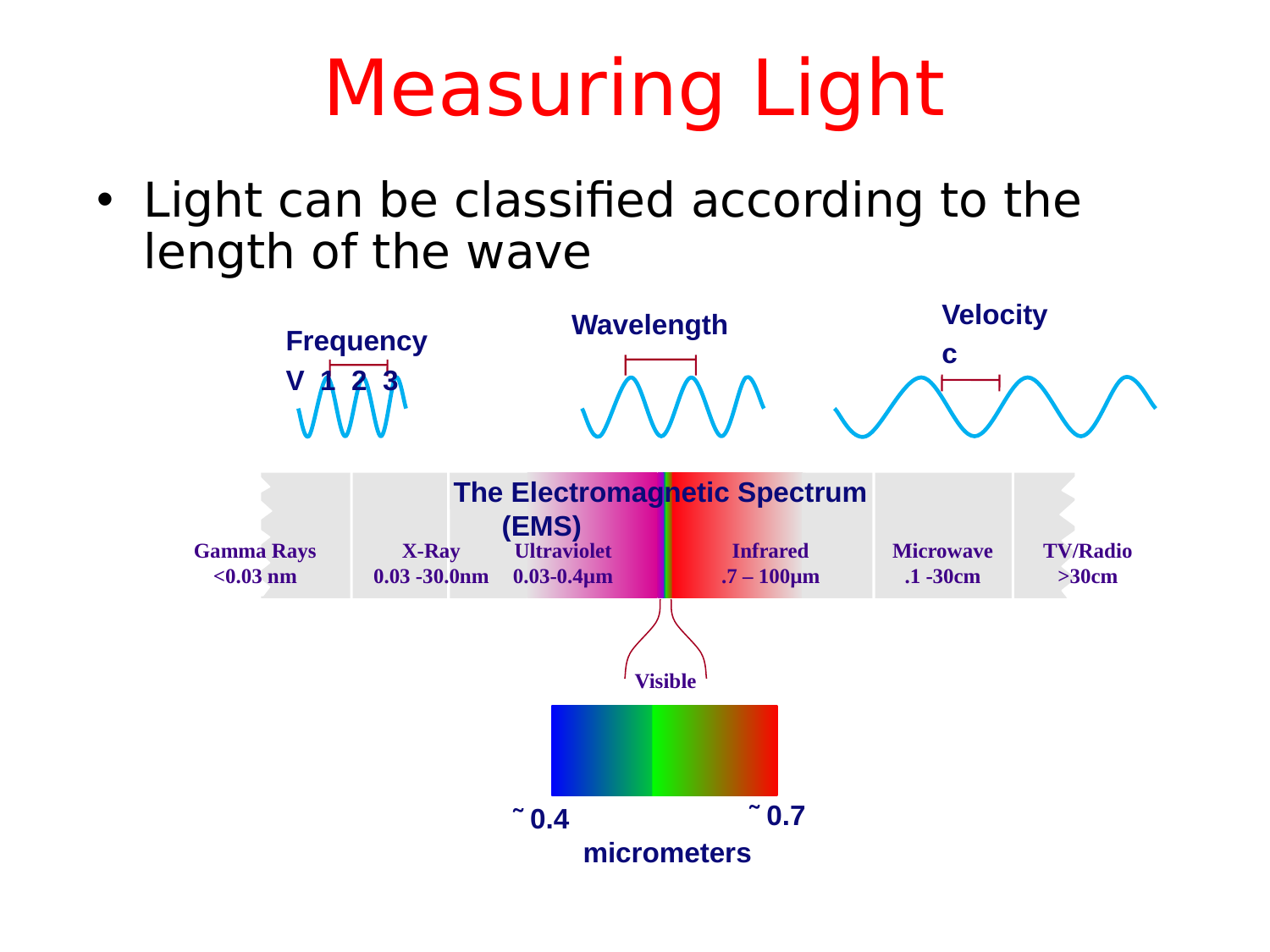

# Measuring Light
Light can be classified according to the length of the wave
Velocity
c

Wavelength

Frequency
V  1  2  3

The Electromagnetic Spectrum (EMS)
Microwave
.1 -30cm
Gamma Rays
<0.03 nm
X-Ray
0.03 -30.0nm
Ultraviolet
0.03-0.4µm
Infrared
.7 – 100µm

TV/Radio
>30cm

Visible

˜ 0.7
˜ 0.4
micrometers